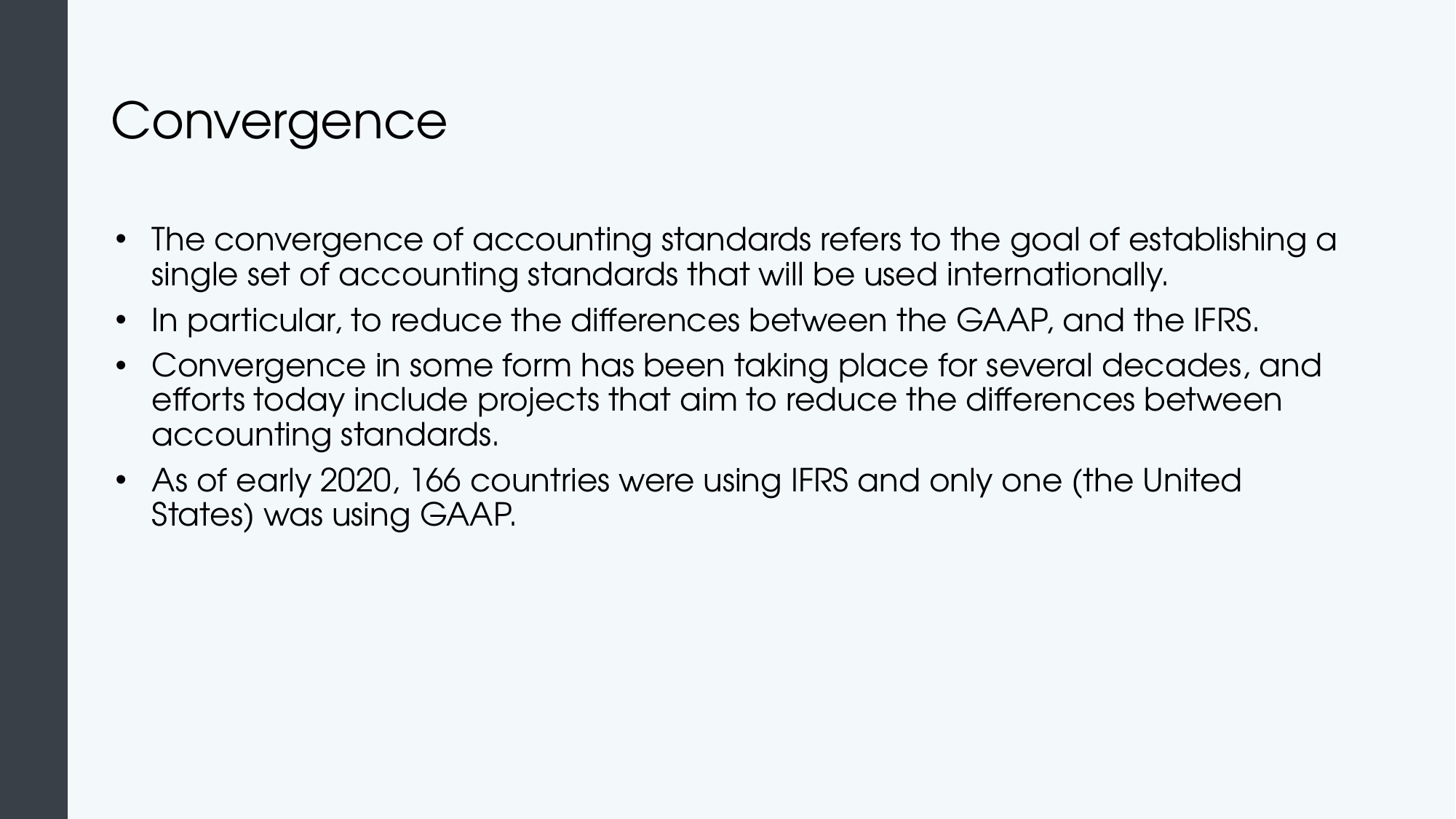

# Convergence
The convergence of accounting standards refers to the goal of establishing a single set of accounting standards that will be used internationally.
In particular, to reduce the differences between the GAAP, and the IFRS.
Convergence in some form has been taking place for several decades, and efforts today include projects that aim to reduce the differences between accounting standards.
As of early 2020, 166 countries were using IFRS and only one (the United States) was using GAAP.